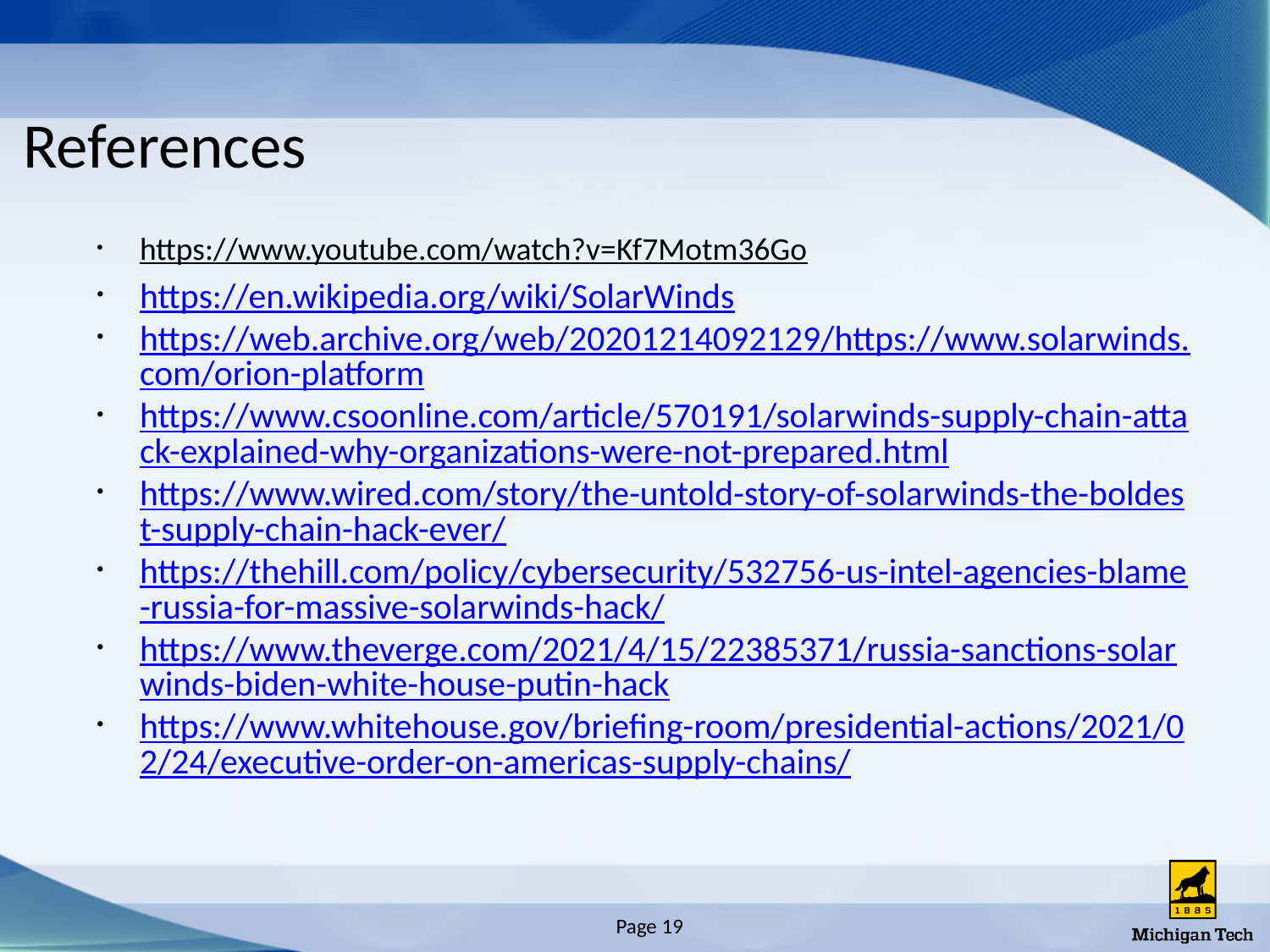

# References
https://www.youtube.com/watch?v=Kf7Motm36Go
https://en.wikipedia.org/wiki/SolarWinds
https://web.archive.org/web/20201214092129/https://www.solarwinds.com/orion-platform
https://www.csoonline.com/article/570191/solarwinds-supply-chain-attack-explained-why-organizations-were-not-prepared.html
https://www.wired.com/story/the-untold-story-of-solarwinds-the-boldest-supply-chain-hack-ever/
https://thehill.com/policy/cybersecurity/532756-us-intel-agencies-blame-russia-for-massive-solarwinds-hack/
https://www.theverge.com/2021/4/15/22385371/russia-sanctions-solarwinds-biden-white-house-putin-hack
https://www.whitehouse.gov/briefing-room/presidential-actions/2021/02/24/executive-order-on-americas-supply-chains/